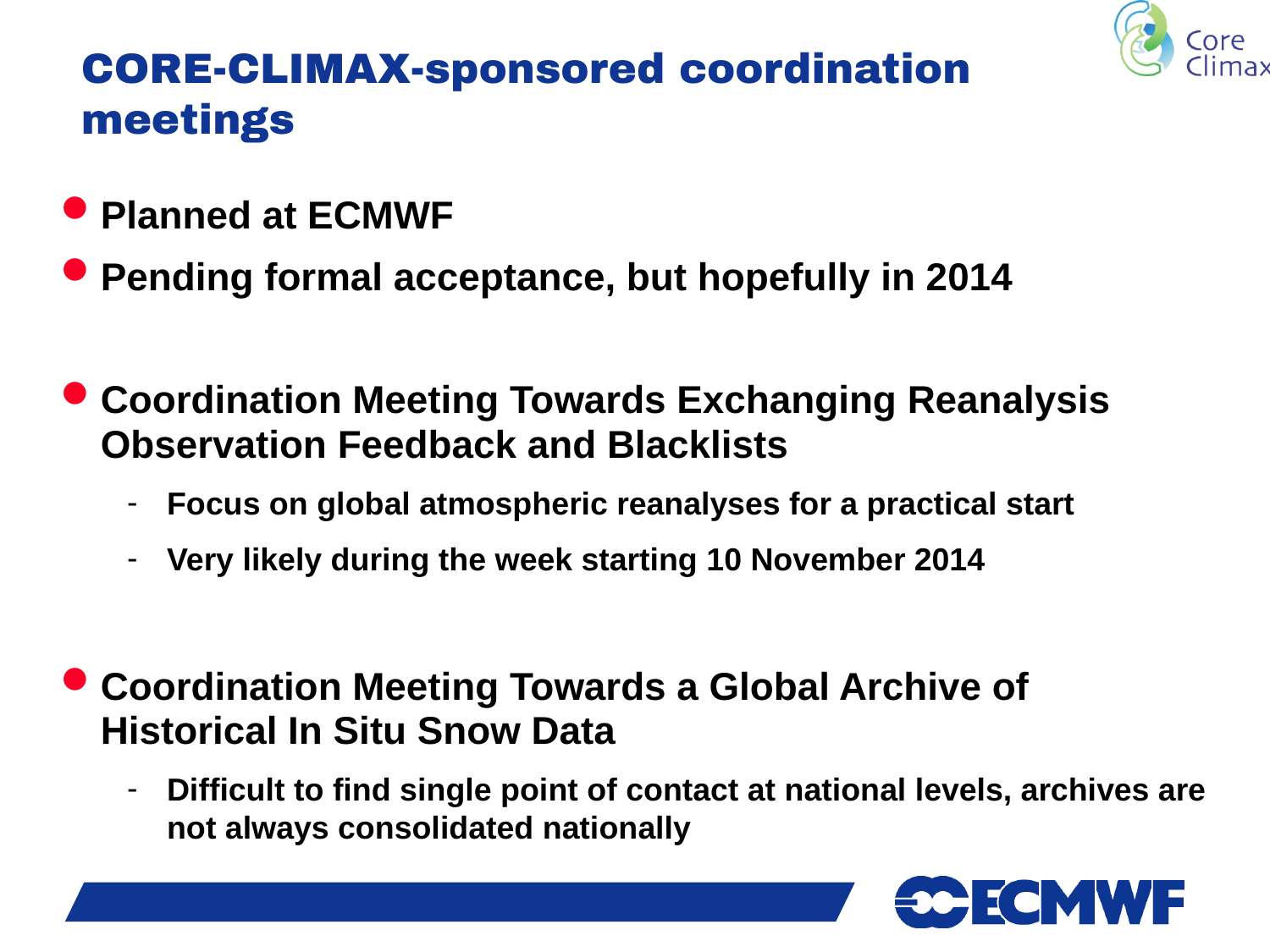

# CORE-CLIMAX-sponsored coordination meetings
Planned at ECMWF
Pending formal acceptance, but hopefully in 2014

Coordination Meeting Towards Exchanging Reanalysis Observation Feedback and Blacklists
Focus on global atmospheric reanalyses for a practical start
Very likely during the week starting 10 November 2014

Coordination Meeting Towards a Global Archive of Historical In Situ Snow Data
Difficult to find single point of contact at national levels, archives are not always consolidated nationally